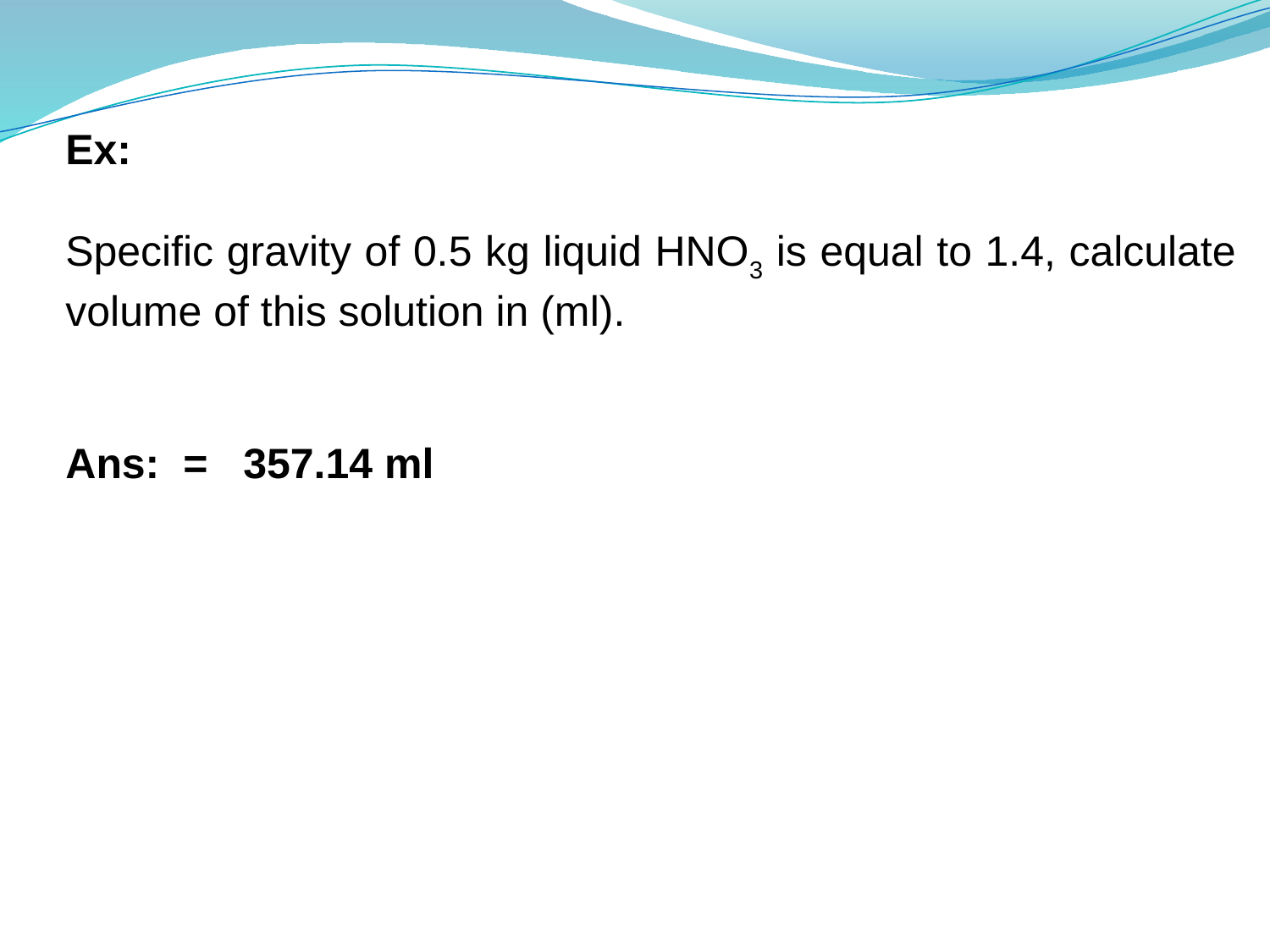

Ex:

Specific gravity of 0.5 kg liquid HNO3 is equal to 1.4, calculate volume of this solution in (ml).

Ans:  =   357.14 ml